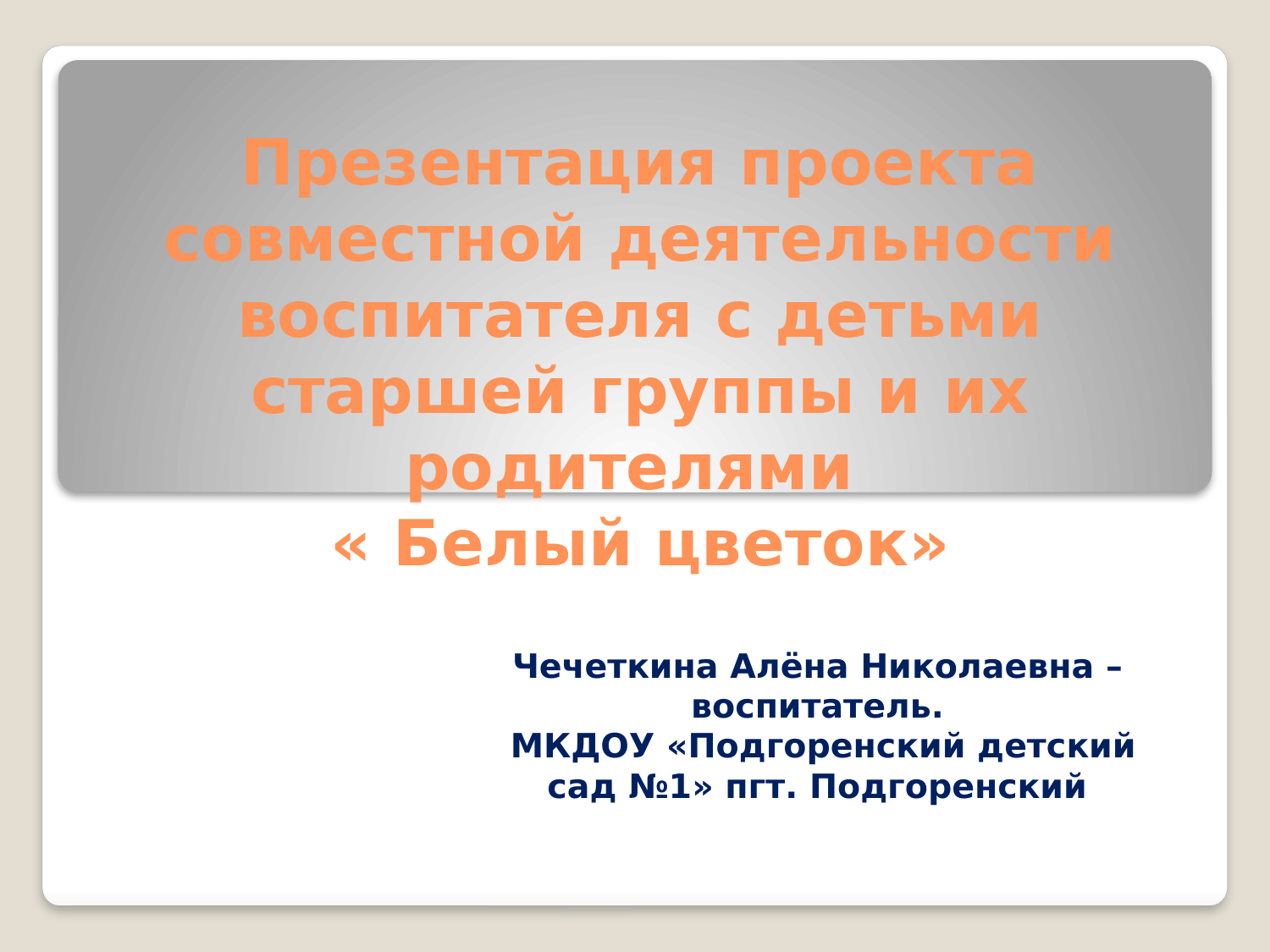

# Презентация проекта совместной деятельности воспитателя с детьми старшей группы и их родителями « Белый цветок»

Чечеткина Алёна Николаевна – воспитатель.
 МКДОУ «Подгоренский детский сад №1» пгт. Подгоренский